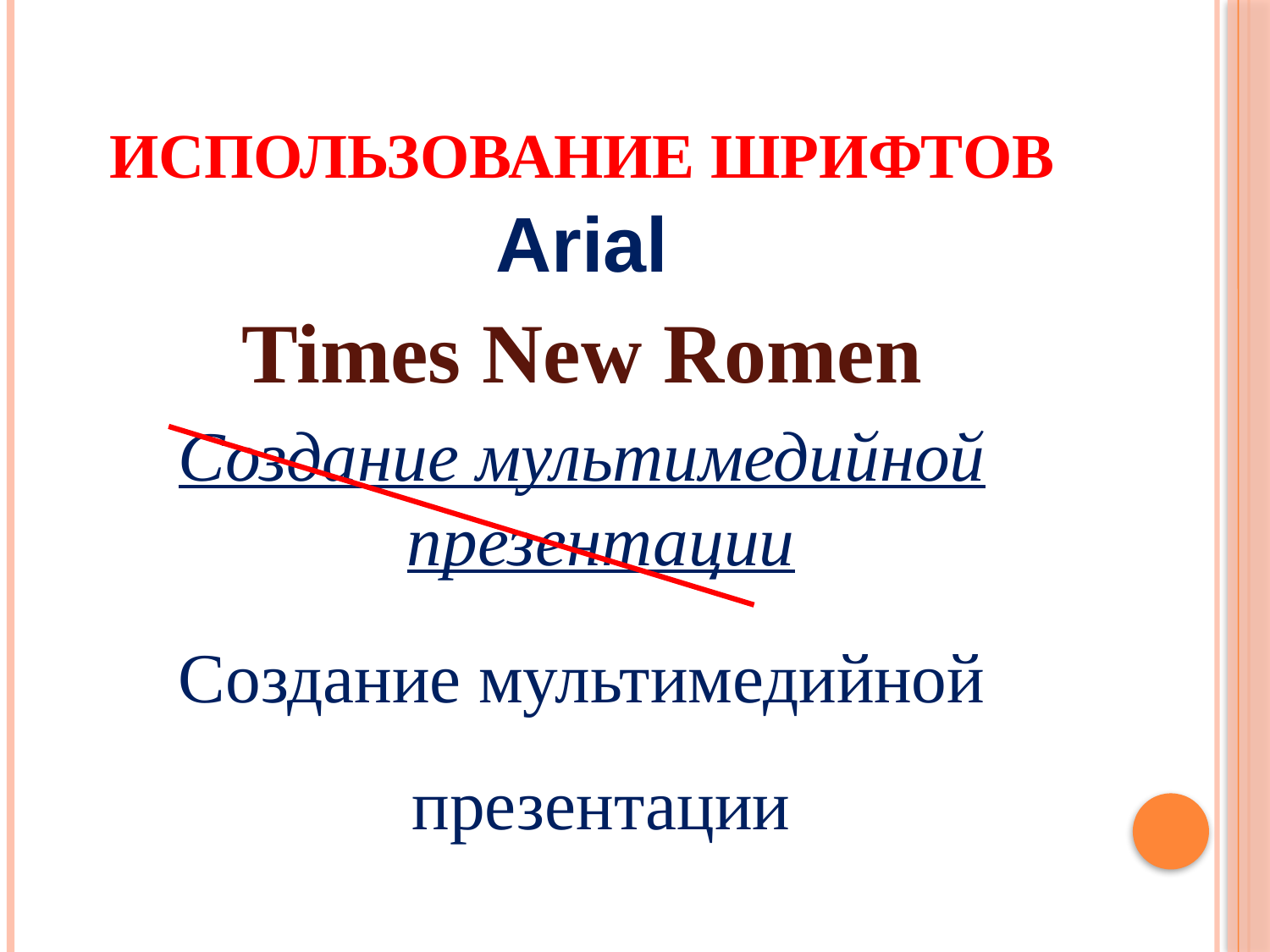

# Использование шрифтов
Arial
Times New Romen
Создание мультимедийной презентации
Создание мультимедийной презентации